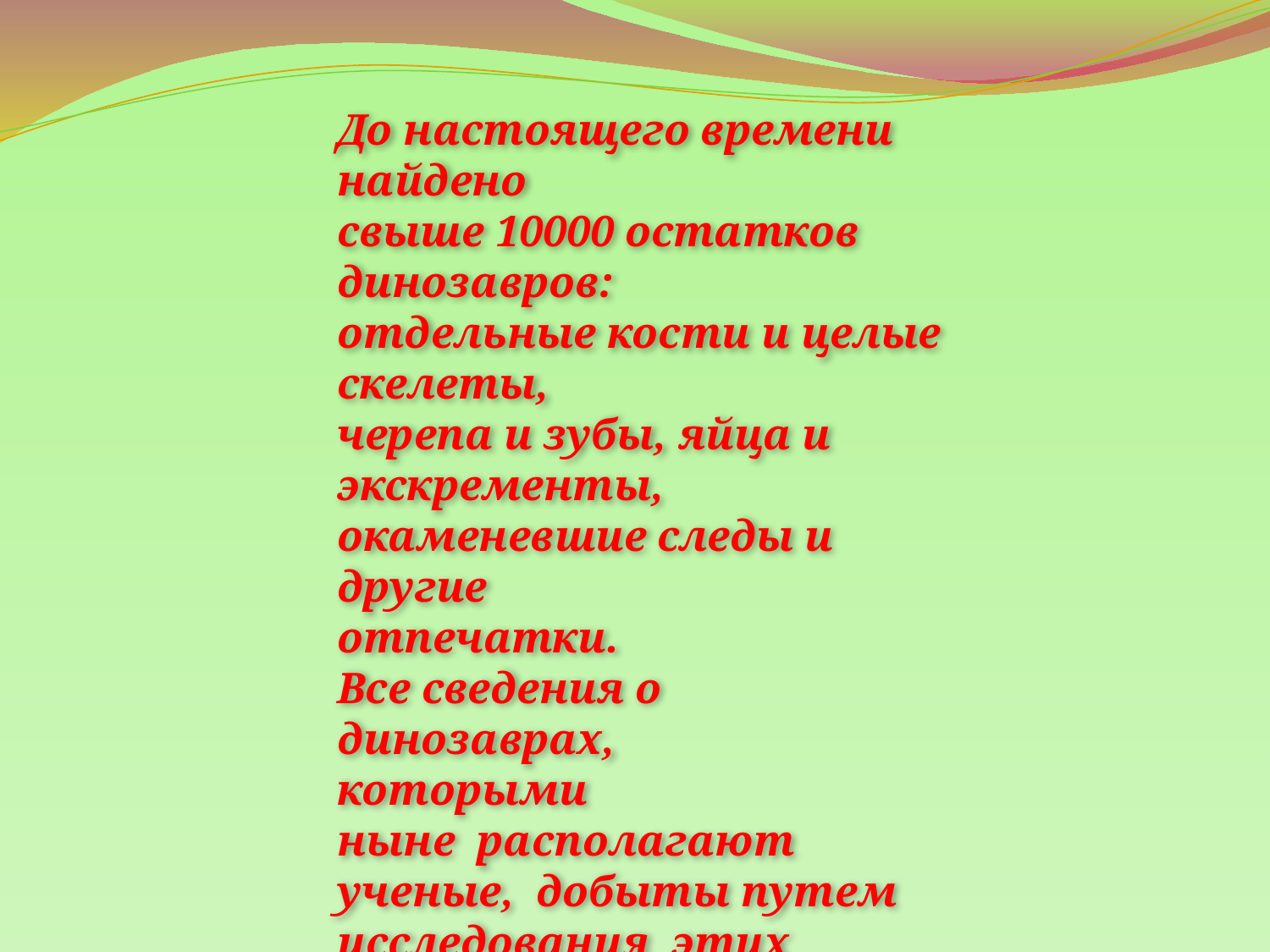

До настоящего времени найдено
свыше 10000 остатков динозавров:
отдельные кости и целые скелеты,
черепа и зубы, яйца и экскременты,
окаменевшие следы и другие
отпечатки.
Все сведения о  динозаврах,
которыми
ныне  располагают
ученые,  добыты путем
исследования  этих
остатков.